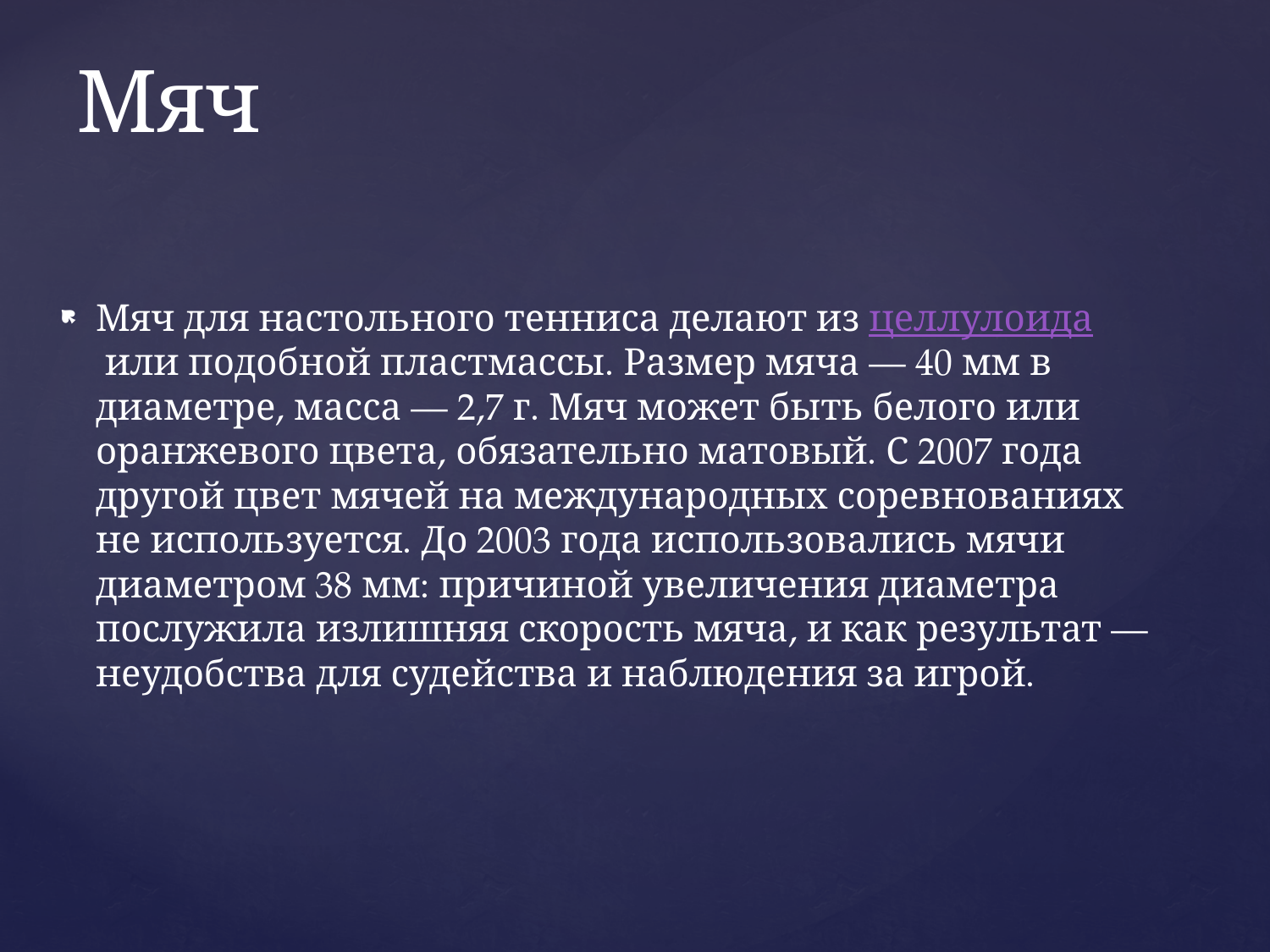

# Мяч
Мяч для настольного тенниса делают из целлулоида или подобной пластмассы. Размер мяча — 40 мм в диаметре, масса — 2,7 г. Мяч может быть белого или оранжевого цвета, обязательно матовый. С 2007 года другой цвет мячей на международных соревнованиях не используется. До 2003 года использовались мячи диаметром 38 мм: причиной увеличения диаметра послужила излишняя скорость мяча, и как результат — неудобства для судейства и наблюдения за игрой.